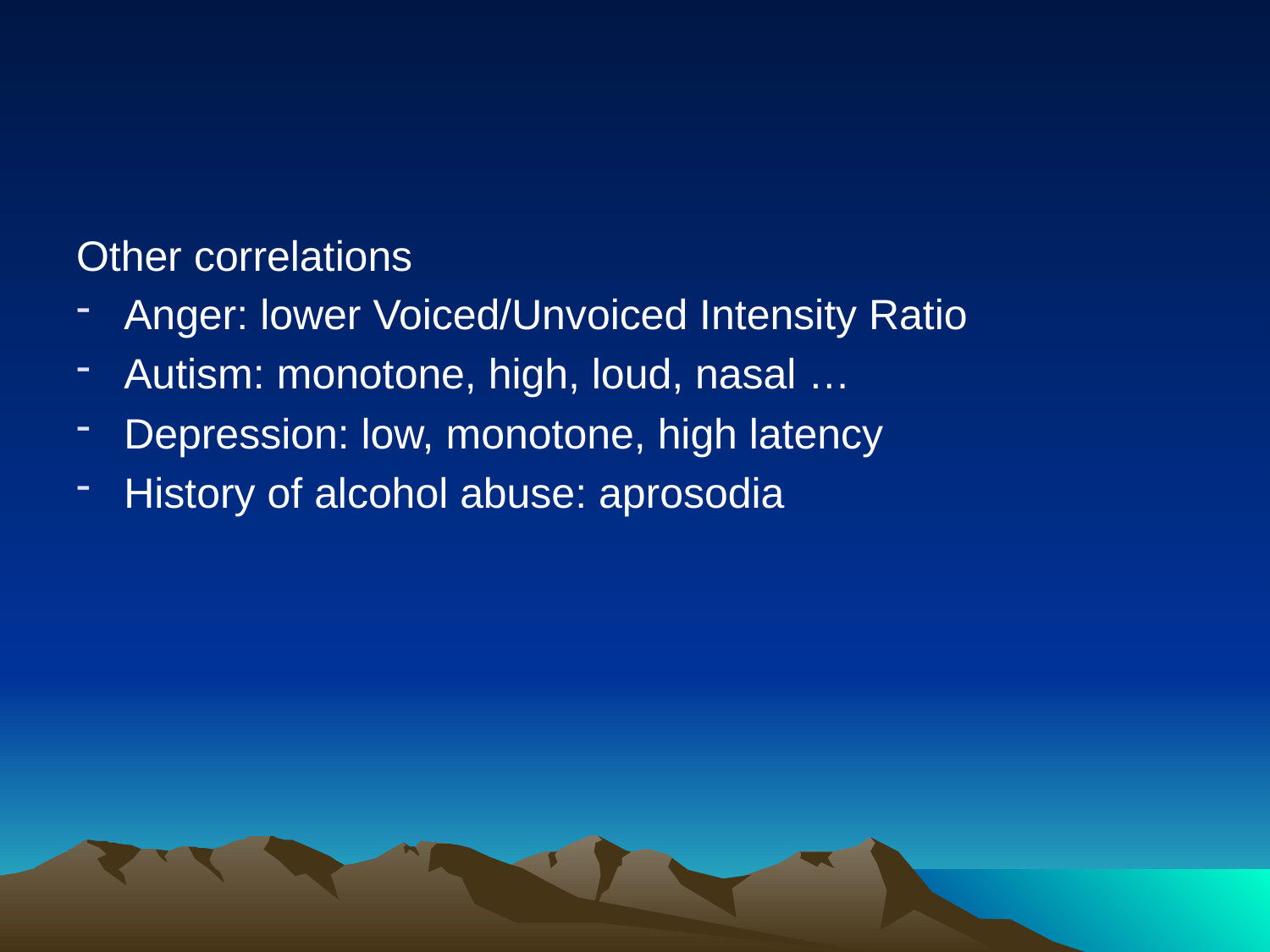

#
Other correlations
Anger: lower Voiced/Unvoiced Intensity Ratio
Autism: monotone, high, loud, nasal …
Depression: low, monotone, high latency
History of alcohol abuse: aprosodia